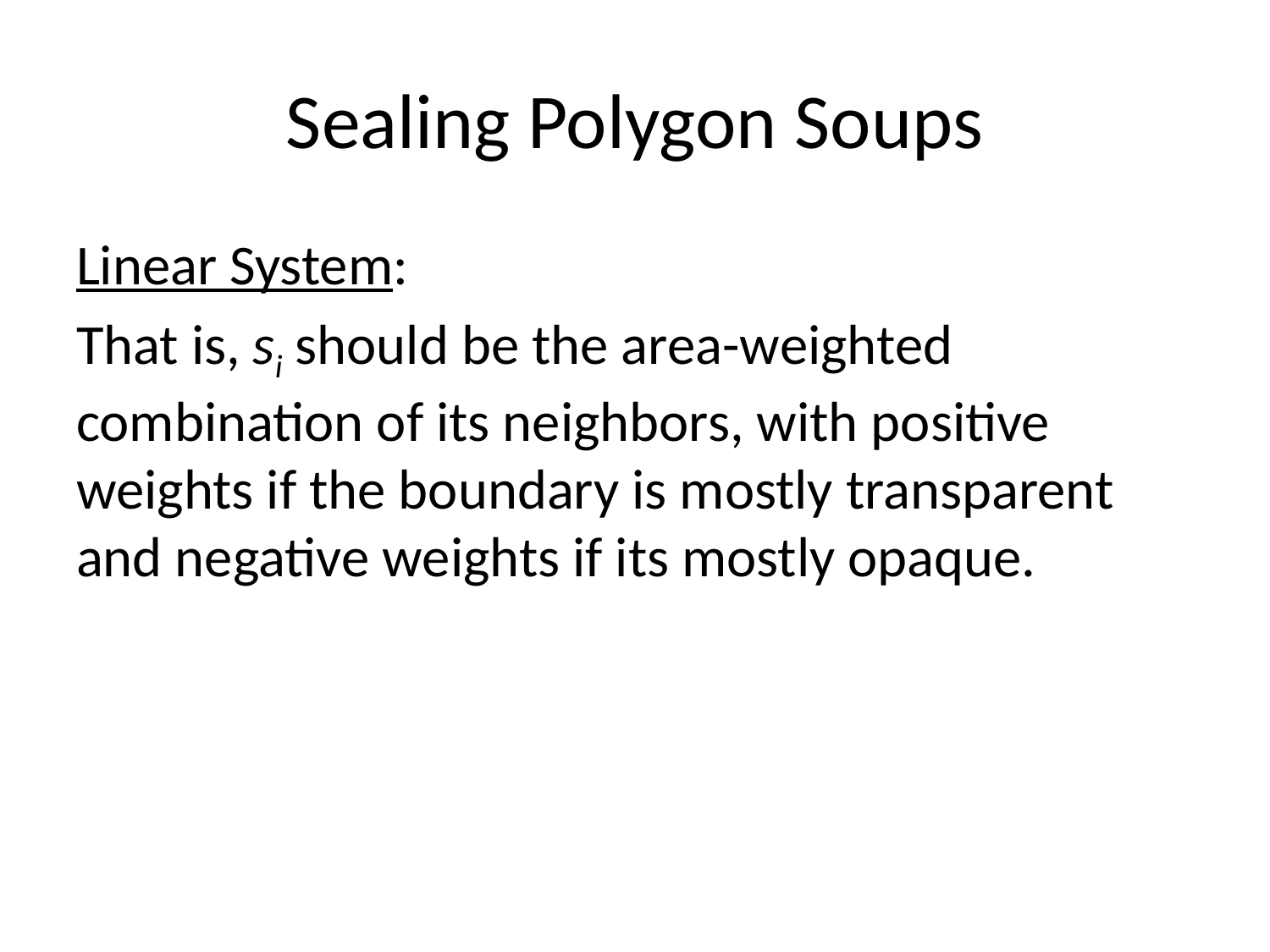

# Sealing Polygon Soups
Linear System:
That is, si should be the area-weighted combination of its neighbors, with positive weights if the boundary is mostly transparent and negative weights if its mostly opaque.